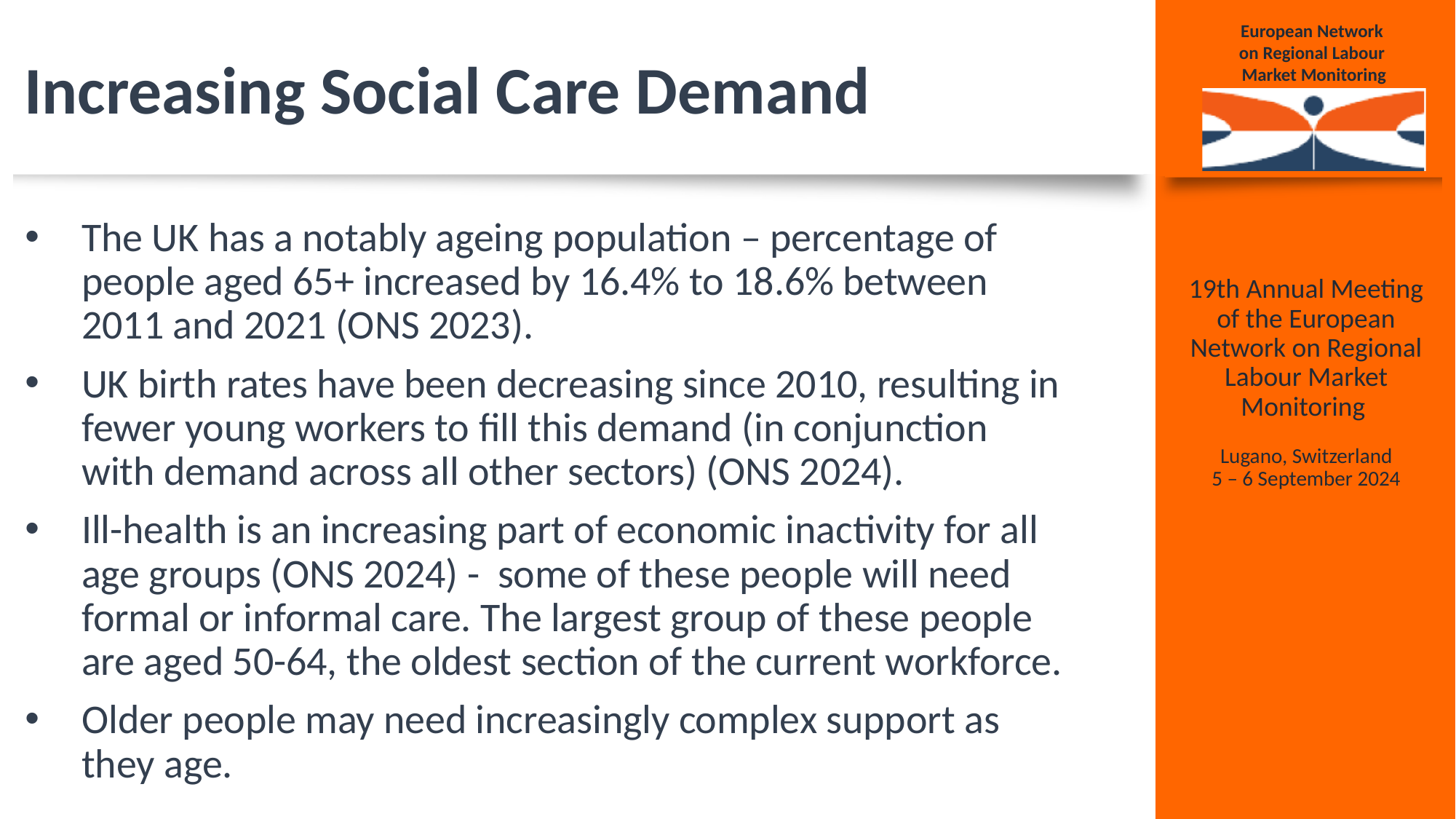

# Increasing Social Care Demand
The UK has a notably ageing population – percentage of people aged 65+ increased by 16.4% to 18.6% between 2011 and 2021 (ONS 2023).
UK birth rates have been decreasing since 2010, resulting in fewer young workers to fill this demand (in conjunction with demand across all other sectors) (ONS 2024).
Ill-health is an increasing part of economic inactivity for all age groups (ONS 2024) -  some of these people will need formal or informal care. The largest group of these people are aged 50-64, the oldest section of the current workforce.
Older people may need increasingly complex support as they age.